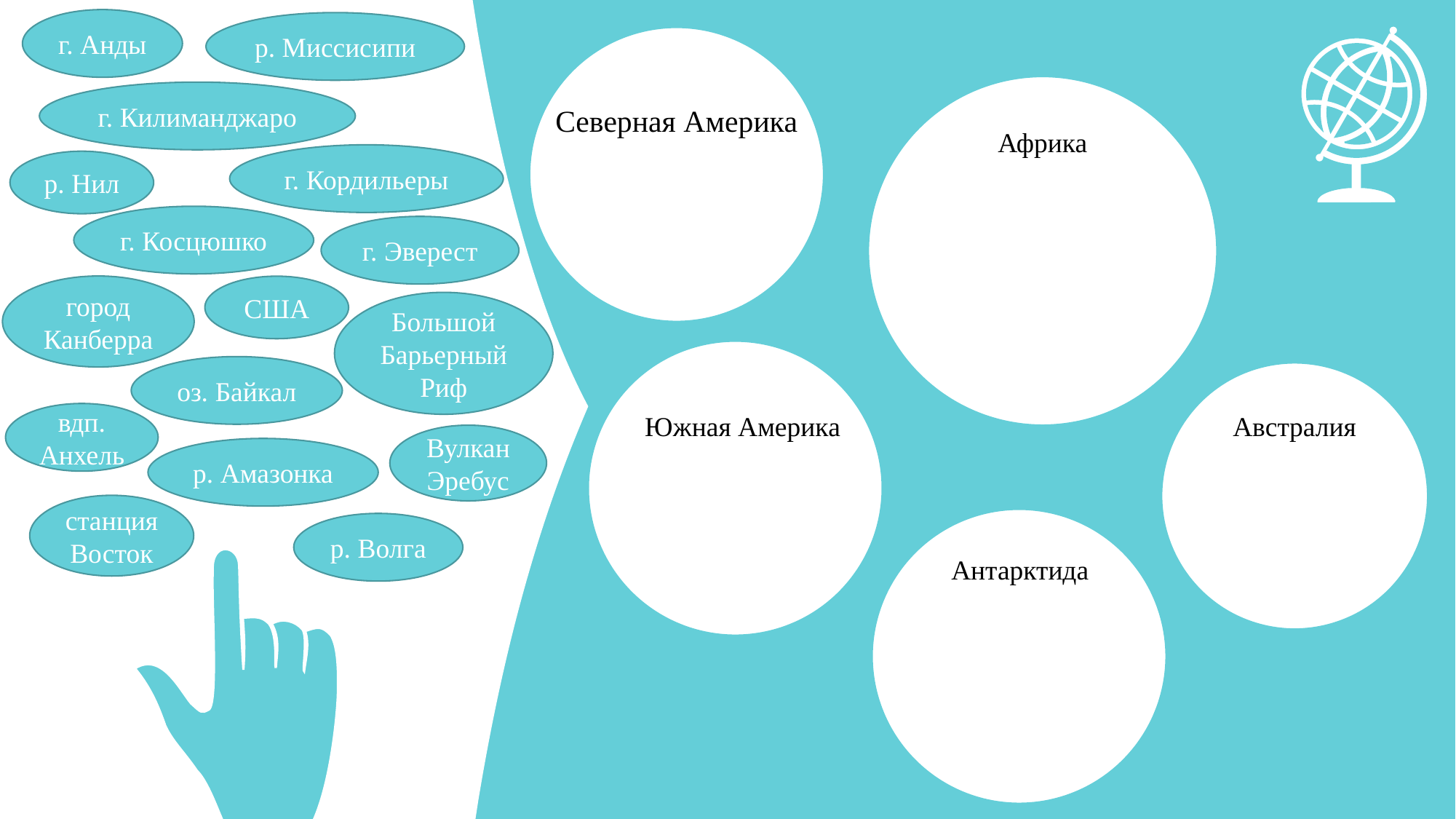

г. Анды
р. Миссисипи

г. Килиманджаро
Северная Америка
Африка
г. Кордильеры
р. Нил
г. Косцюшко
г. Эверест
город Канберра
США
Большой Барьерный Риф

оз. Байкал

вдп. Анхель
Южная Америка
Австралия
Вулкан Эребус
р. Амазонка

станция Восток

р. Волга
Антарктида